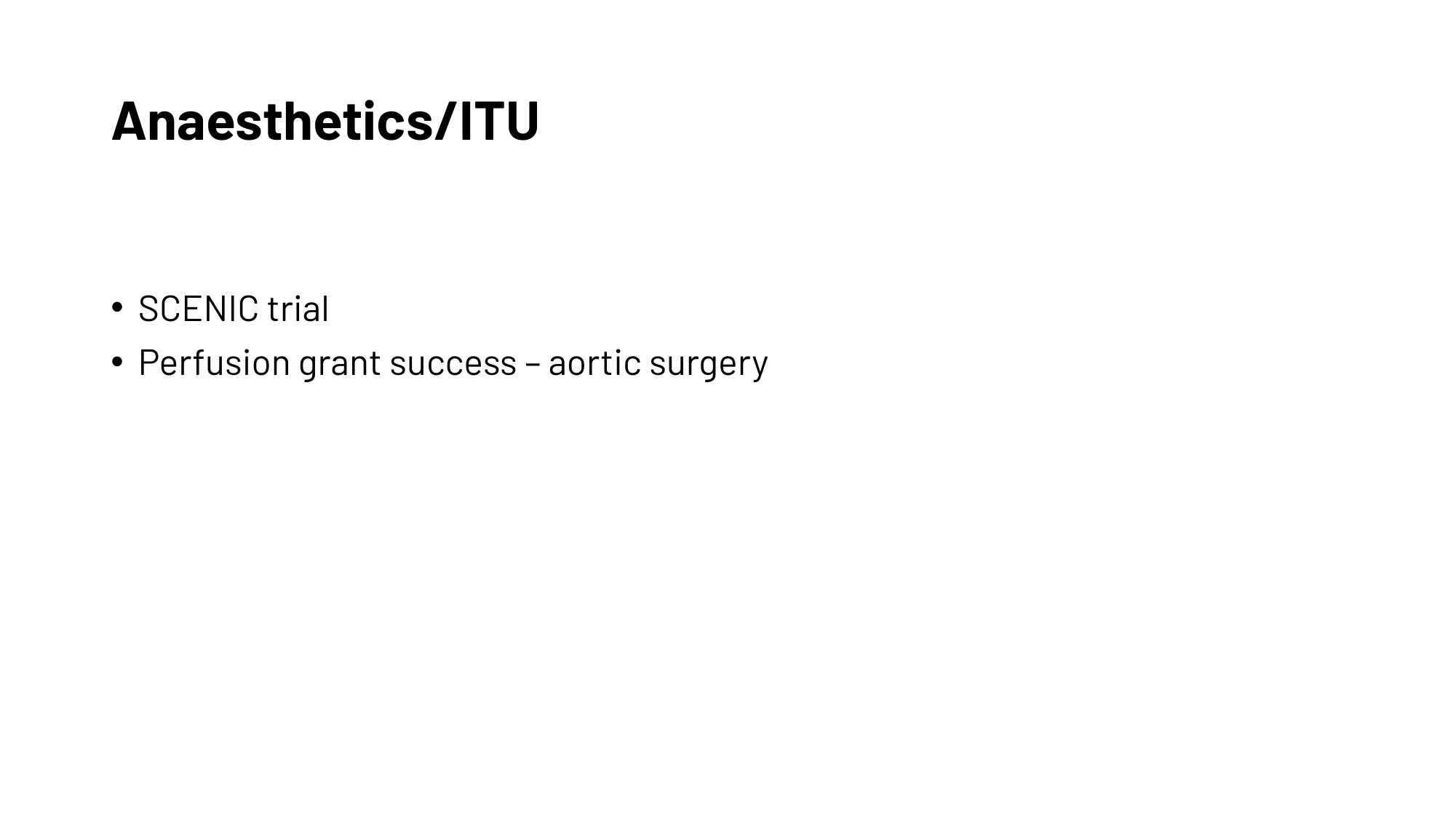

# Anaesthetics/ITU

SCENIC trial
Perfusion grant success – aortic surgery